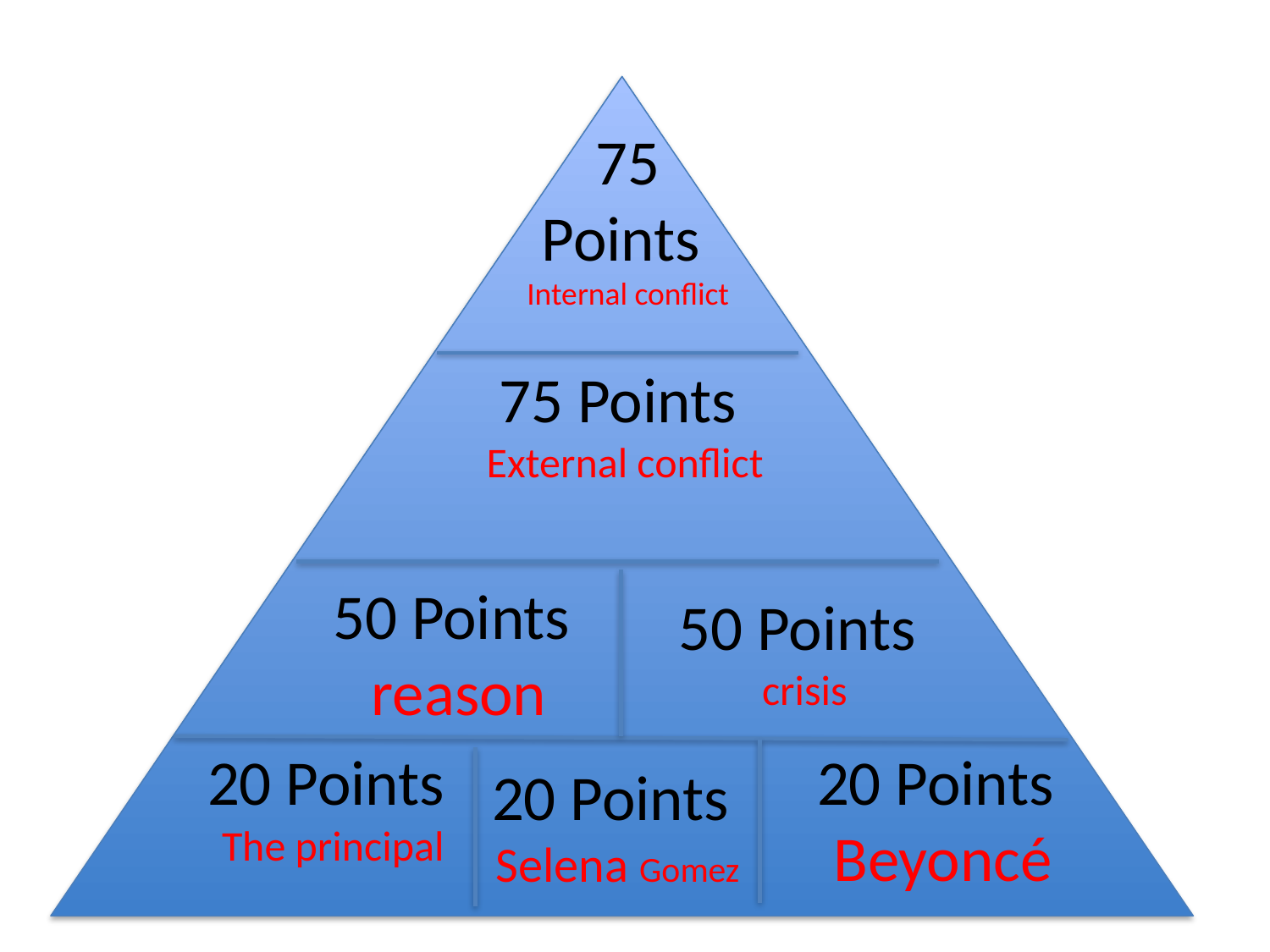

75 Points
Internal conflict
75 Points
External conflict
50 Points
reason
50 Points
crisis
20 Points
The principal
20 Points
Beyoncé
20 Points
Selena Gomez